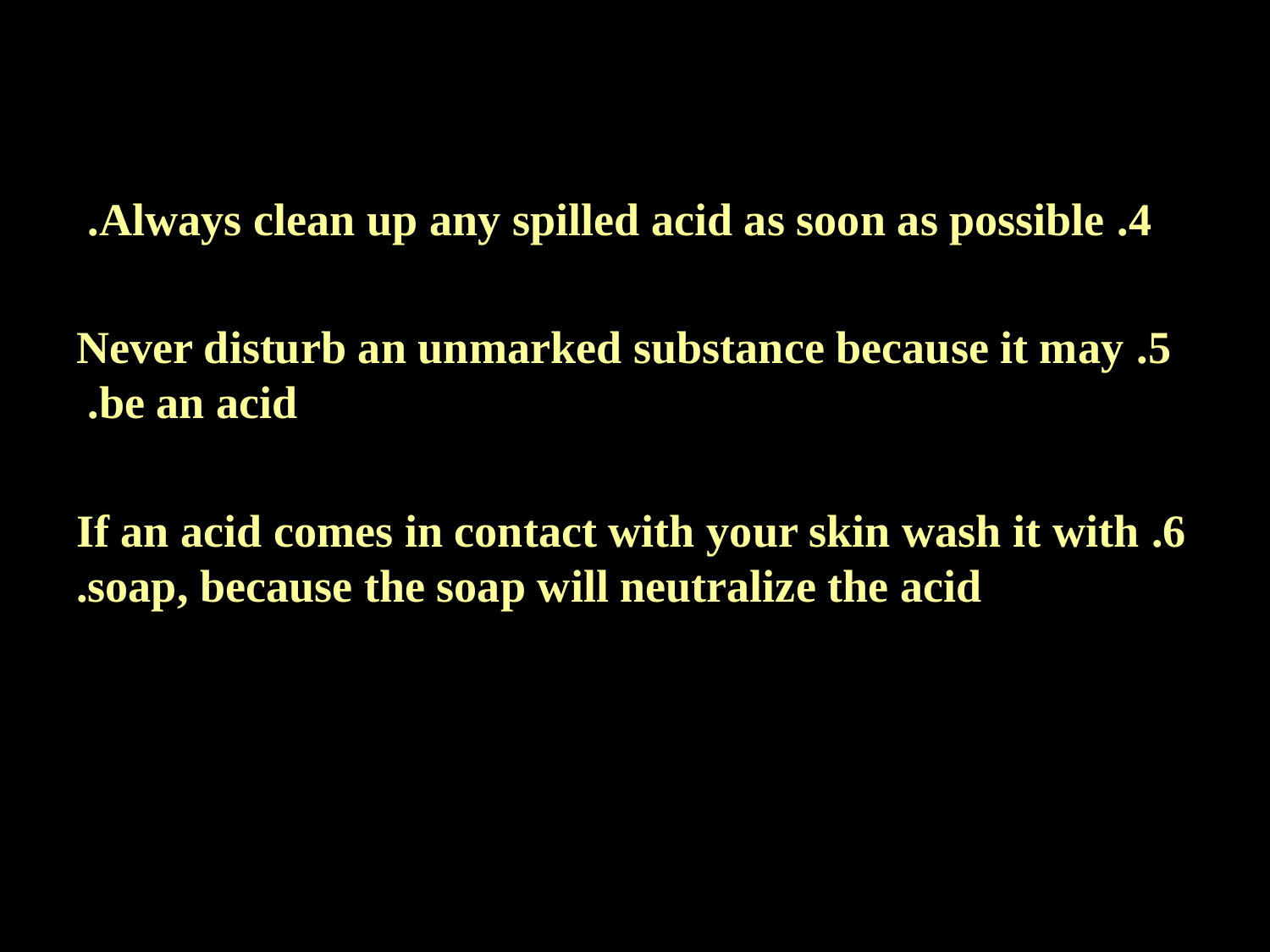

#

4. Always clean up any spilled acid as soon as possible.

5. Never disturb an unmarked substance because it may be an acid.

6. If an acid comes in contact with your skin wash it with soap, because the soap will neutralize the acid.